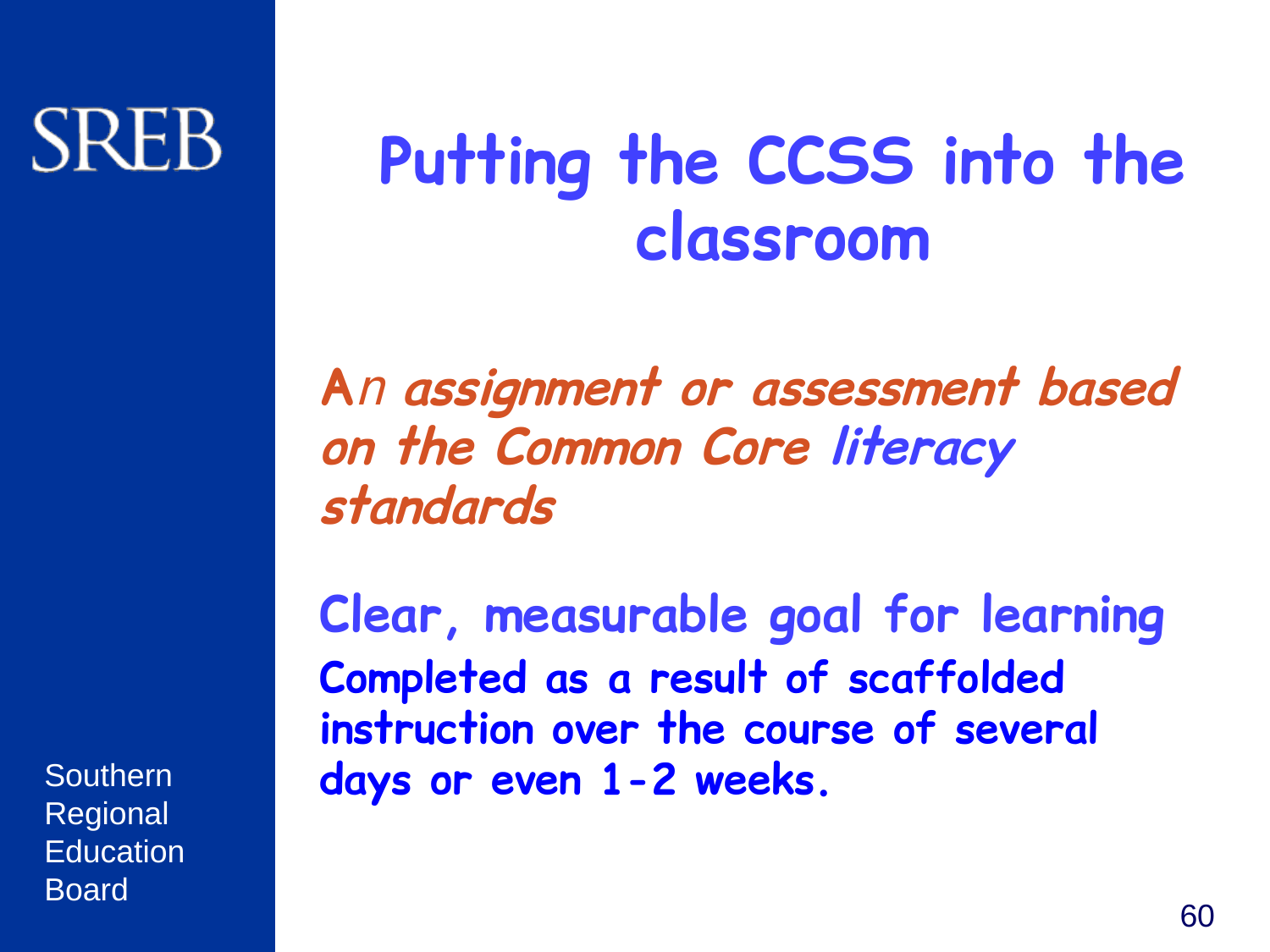

# Putting the CCSS into the classroom
An assignment or assessment based on the Common Core literacy standards

Clear, measurable goal for learning
Completed as a result of scaffolded instruction over the course of several days or even 1-2 weeks.

60